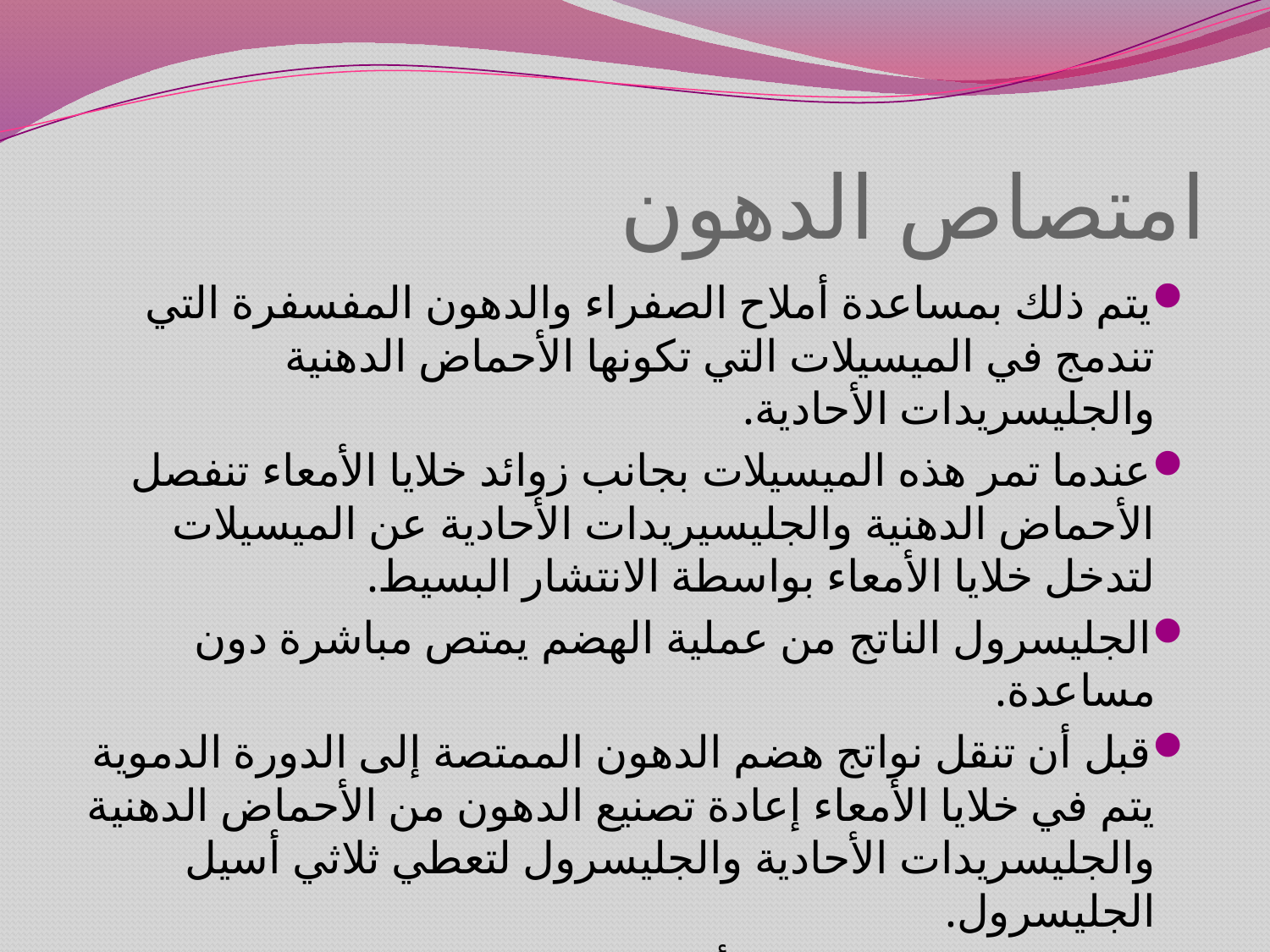

# امتصاص الدهون
يتم ذلك بمساعدة أملاح الصفراء والدهون المفسفرة التي تندمج في الميسيلات التي تكونها الأحماض الدهنية والجليسريدات الأحادية.
عندما تمر هذه الميسيلات بجانب زوائد خلايا الأمعاء تنفصل الأحماض الدهنية والجليسيريدات الأحادية عن الميسيلات لتدخل خلايا الأمعاء بواسطة الانتشار البسيط.
الجليسرول الناتج من عملية الهضم يمتص مباشرة دون مساعدة.
قبل أن تنقل نواتج هضم الدهون الممتصة إلى الدورة الدموية يتم في خلايا الأمعاء إعادة تصنيع الدهون من الأحماض الدهنية والجليسريدات الأحادية والجليسرول لتعطي ثلاثي أسيل الجليسرول.
يتم تجميع جزيئات ثلاثي أسيل الجليسرول المتكونة في خلايا الأمعاء مع الكوليسترول والدهون المفسفرة وبروتين خاص في معقدات كبيرة تسمى الكايلومايكرونات chylomicrons.
تنتقل الكايلومايكرونات (لايبروبروتين) عبر الأوعية اللمفاوية إلى الدم ومن ثم إلى الكبد.